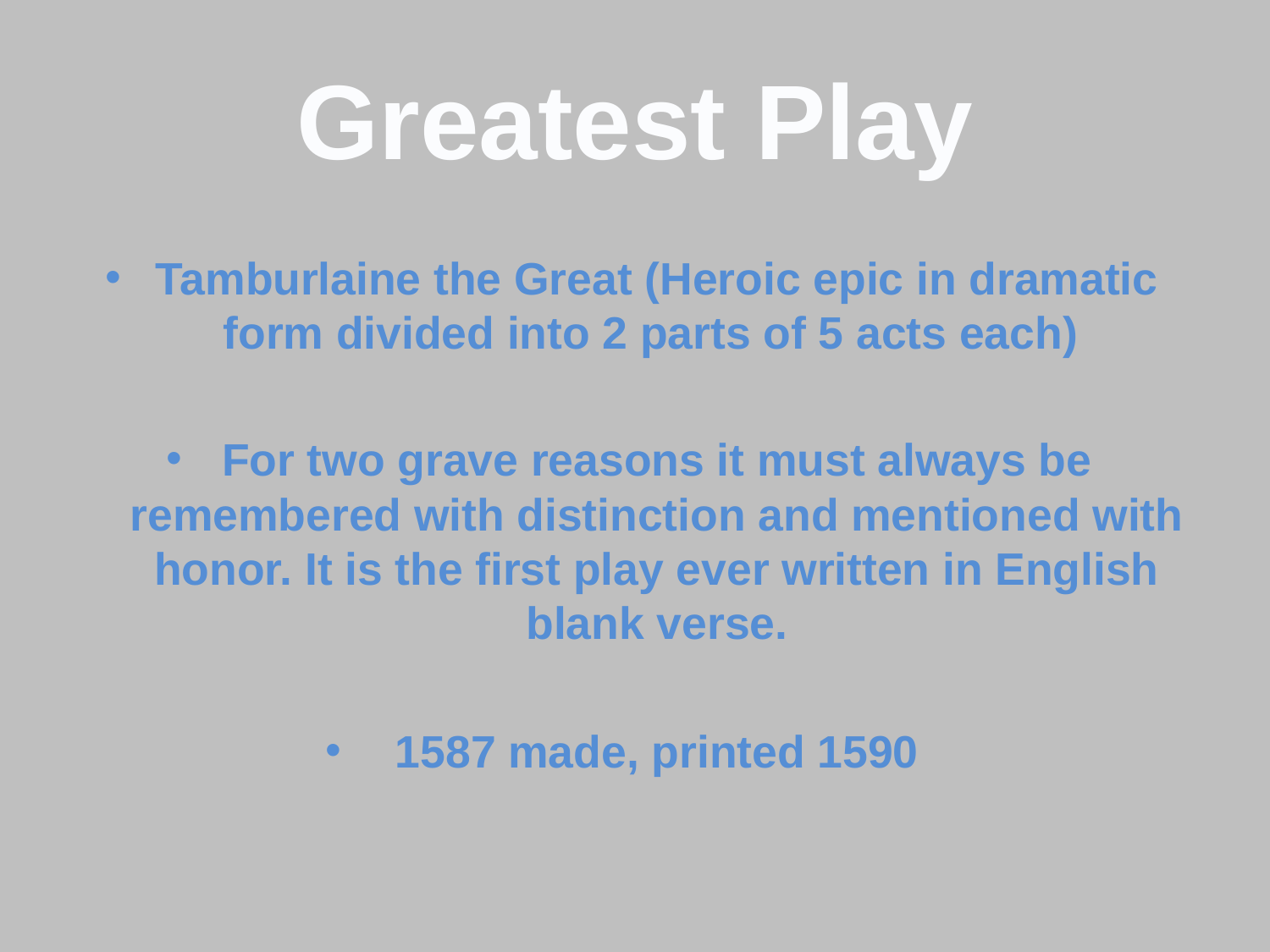

# Greatest Play
Tamburlaine the Great (Heroic epic in dramatic form divided into 2 parts of 5 acts each)

For two grave reasons it must always be remembered with distinction and mentioned with honor. It is the first play ever written in English blank verse.

1587 made, printed 1590